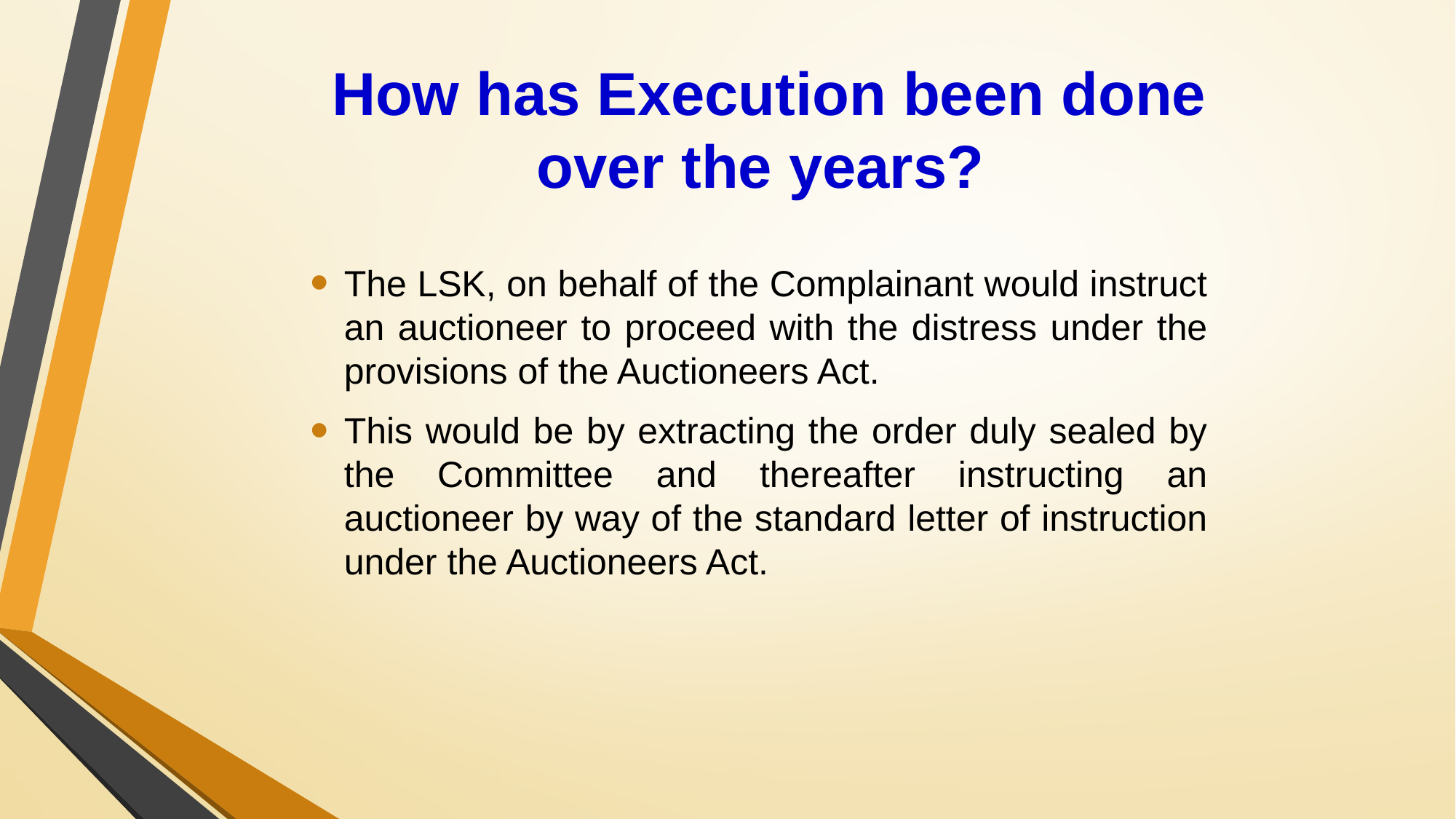

# How has Execution been done over the years?
The LSK, on behalf of the Complainant would instruct an auctioneer to proceed with the distress under the provisions of the Auctioneers Act.
This would be by extracting the order duly sealed by the Committee and thereafter instructing an auctioneer by way of the standard letter of instruction under the Auctioneers Act.